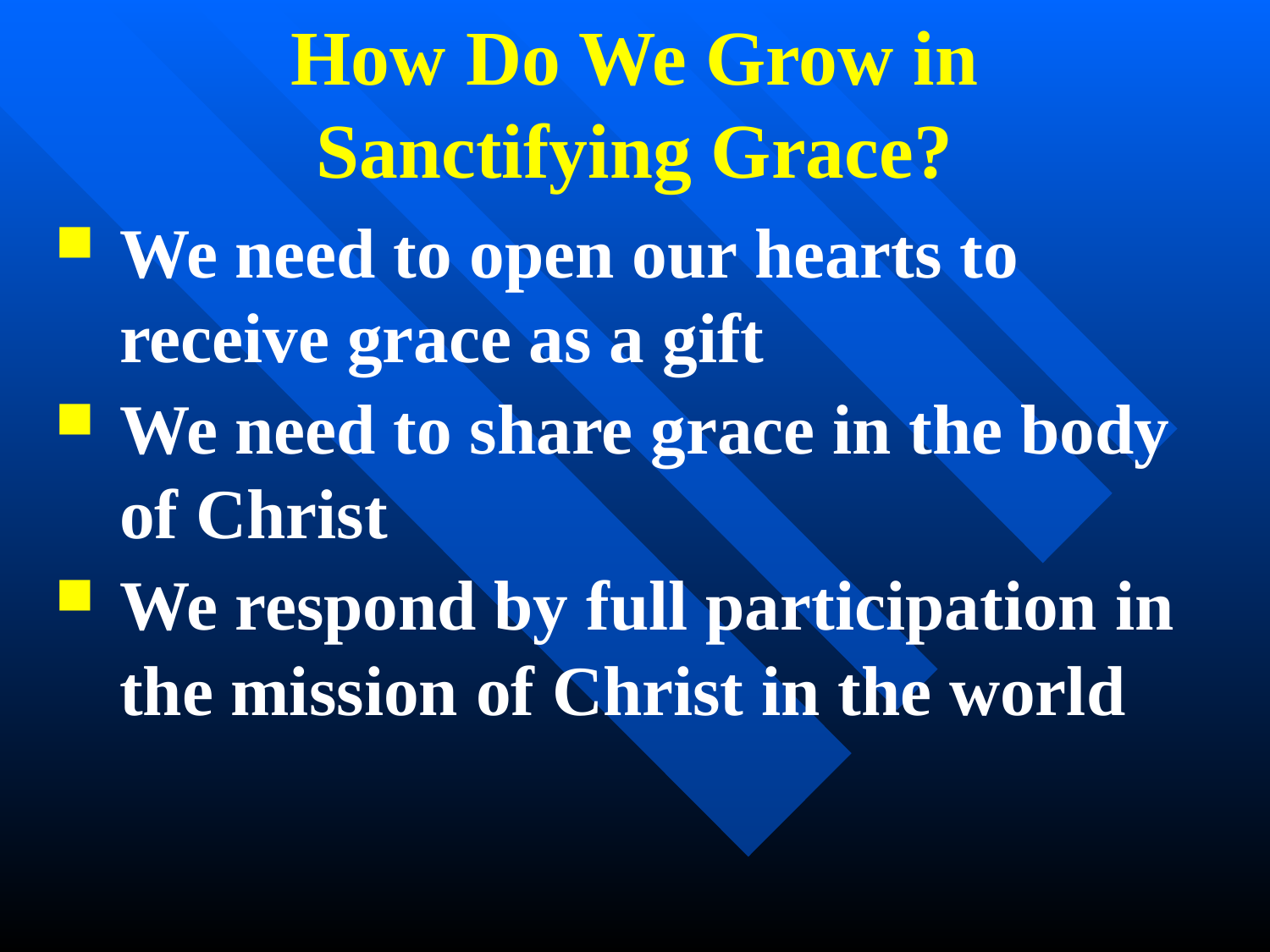

# How Do We Grow in Sanctifying Grace?
We need to open our hearts to receive grace as a gift
We need to share grace in the body of Christ
We respond by full participation in the mission of Christ in the world